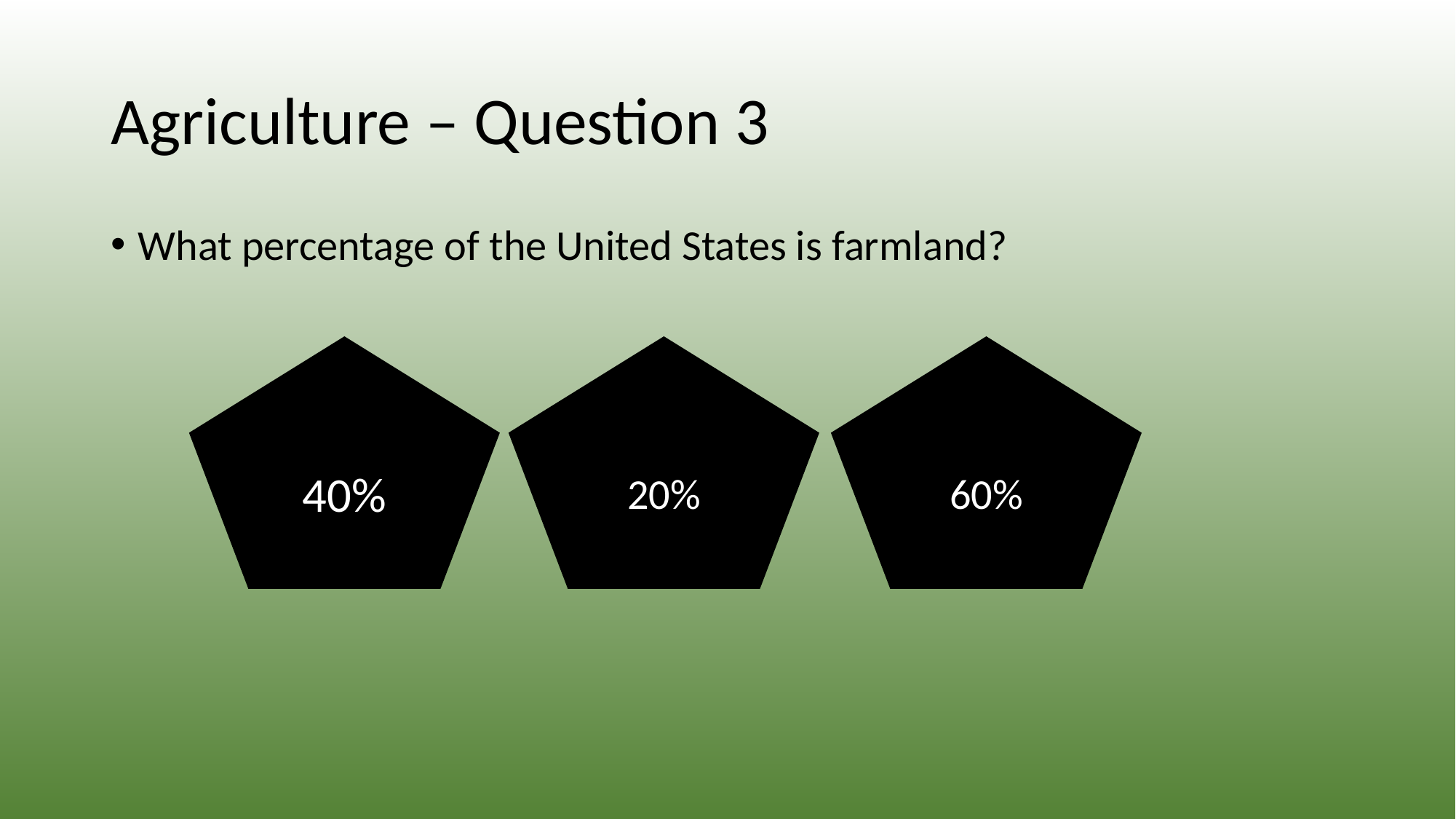

# Agriculture – Question 3
What percentage of the United States is farmland?
40%
20%
60%